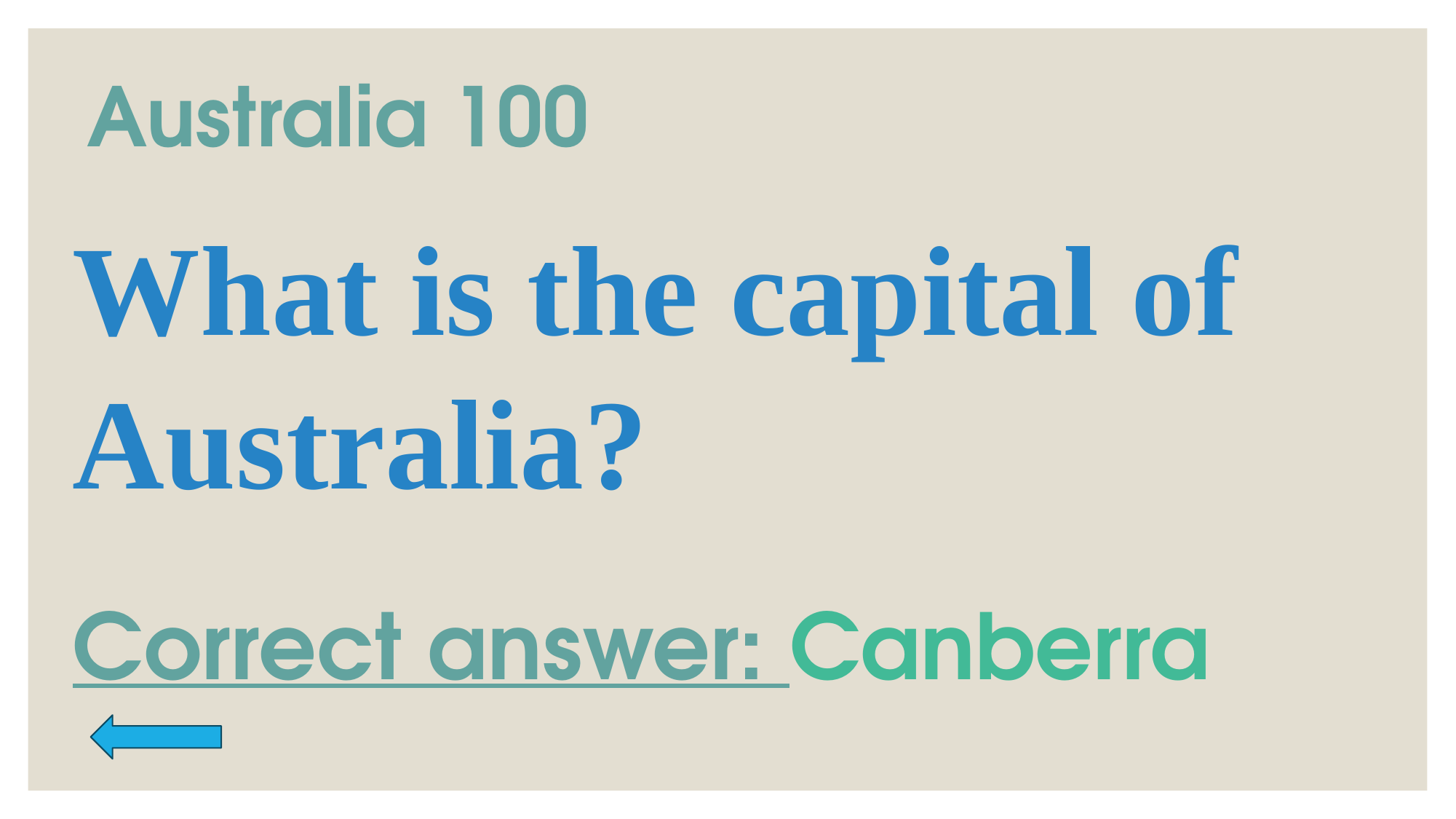

# Australia 100
What is the capital of Australia?
Correct answer: Canberra